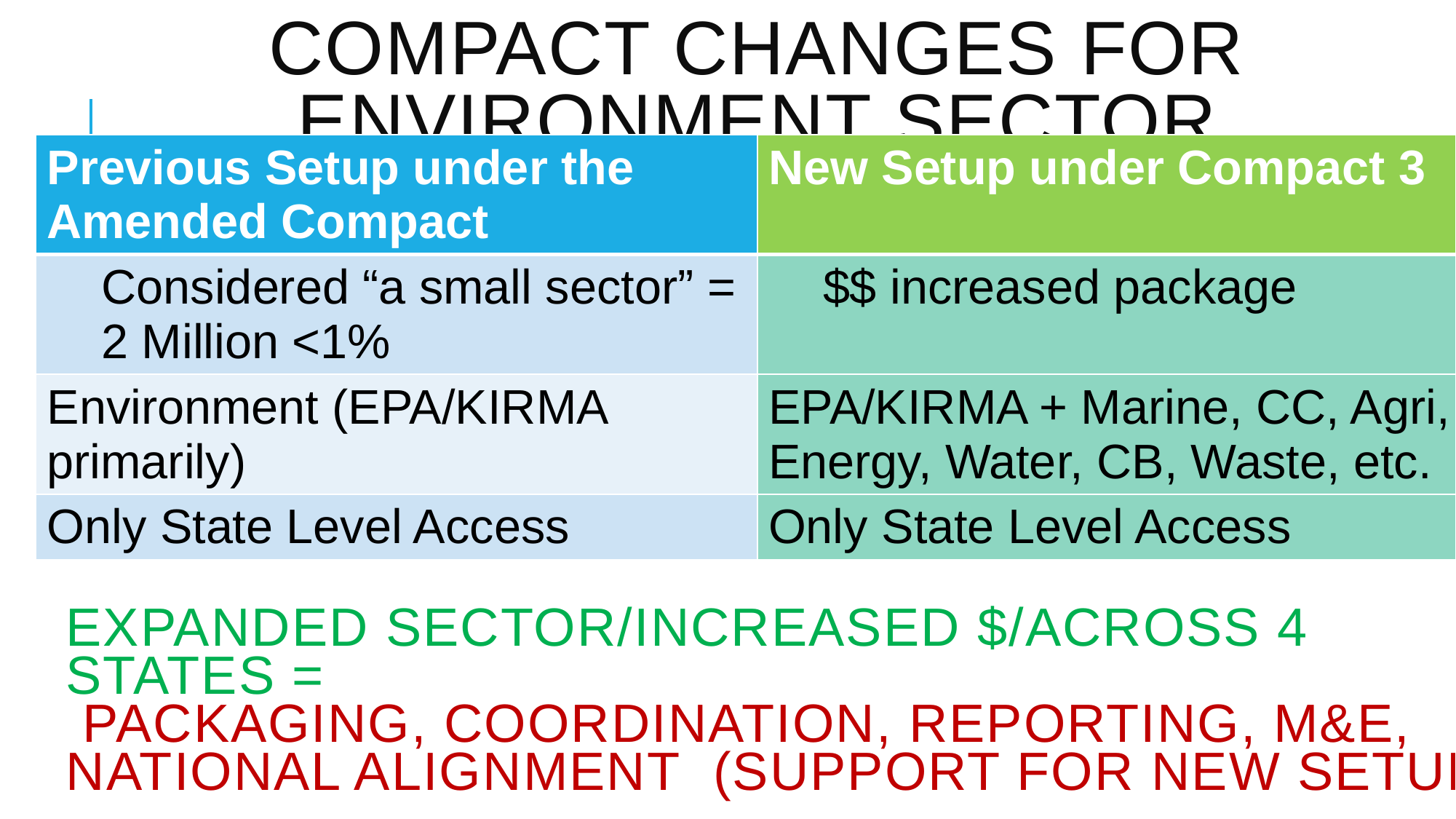

# Compact changes for environment sector
| Previous Setup under the Amended Compact | New Setup under Compact 3 |
| --- | --- |
| Considered “a small sector” = 2 Million <1% | $$ increased package |
| Environment (EPA/KIRMA primarily) | EPA/KIRMA + Marine, CC, Agri, Energy, Water, CB, Waste, etc. |
| Only State Level Access | Only State Level Access |

 =
Expanded sector/increased $/across 4 states =
 packaging, Coordination, reporting, m&E, national alignment  (support for new setup)